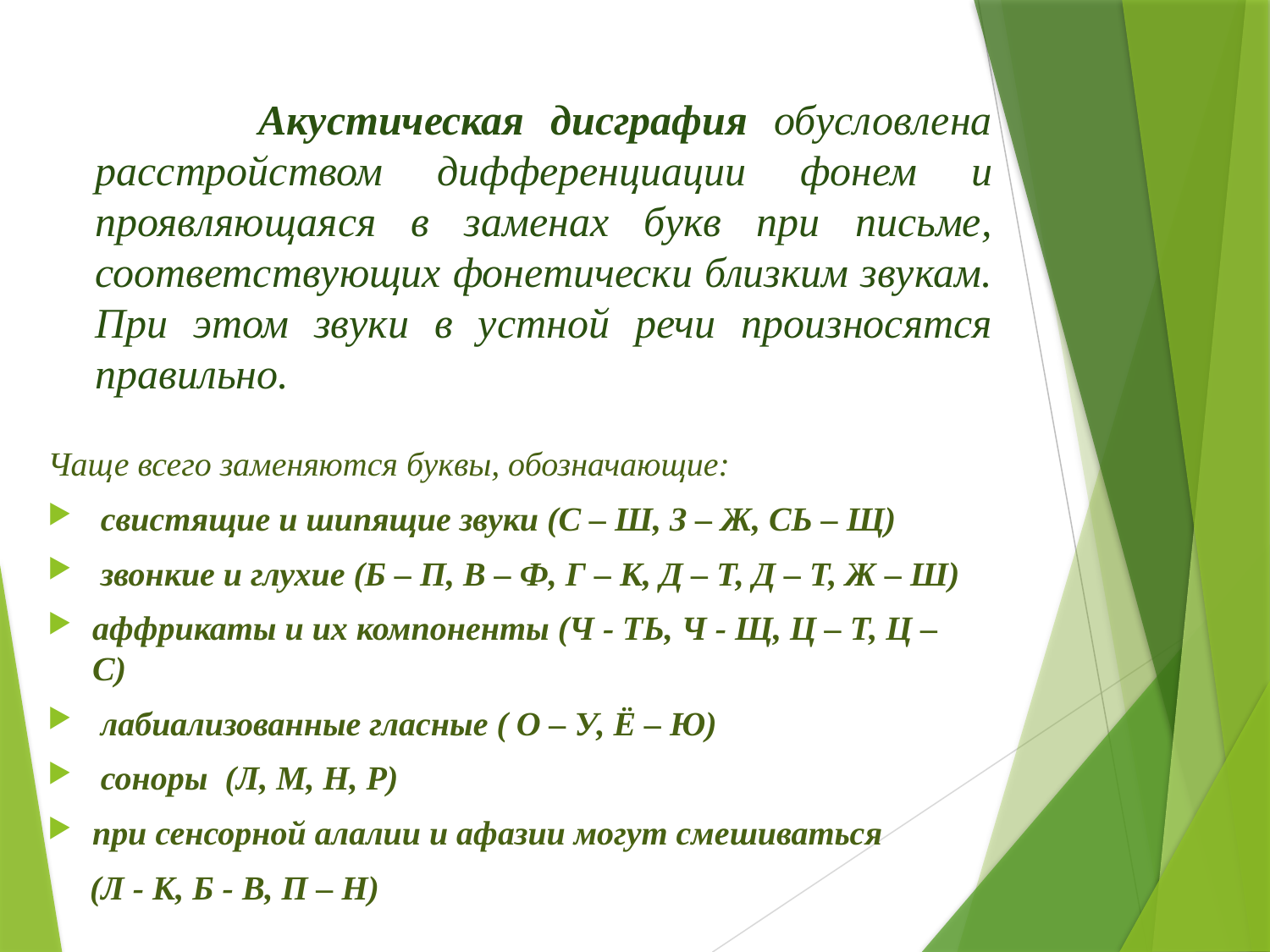

# Акустическая дисграфия обусловлена расстройством дифференциации фонем и проявляющаяся в заменах букв при письме, соответствующих фонетически близким звукам. При этом звуки в устной речи произносятся правильно.
Чаще всего заменяются буквы, обозначающие:
 свистящие и шипящие звуки (С – Ш, З – Ж, СЬ – Щ)
 звонкие и глухие (Б – П, В – Ф, Г – К, Д – Т, Д – Т, Ж – Ш)
аффрикаты и их компоненты (Ч - ТЬ, Ч - Щ, Ц – Т, Ц – С)
 лабиализованные гласные ( О – У, Ё – Ю)
 соноры  (Л, М, Н, Р)
при сенсорной алалии и афазии могут смешиваться
     (Л - К, Б - В, П – Н)